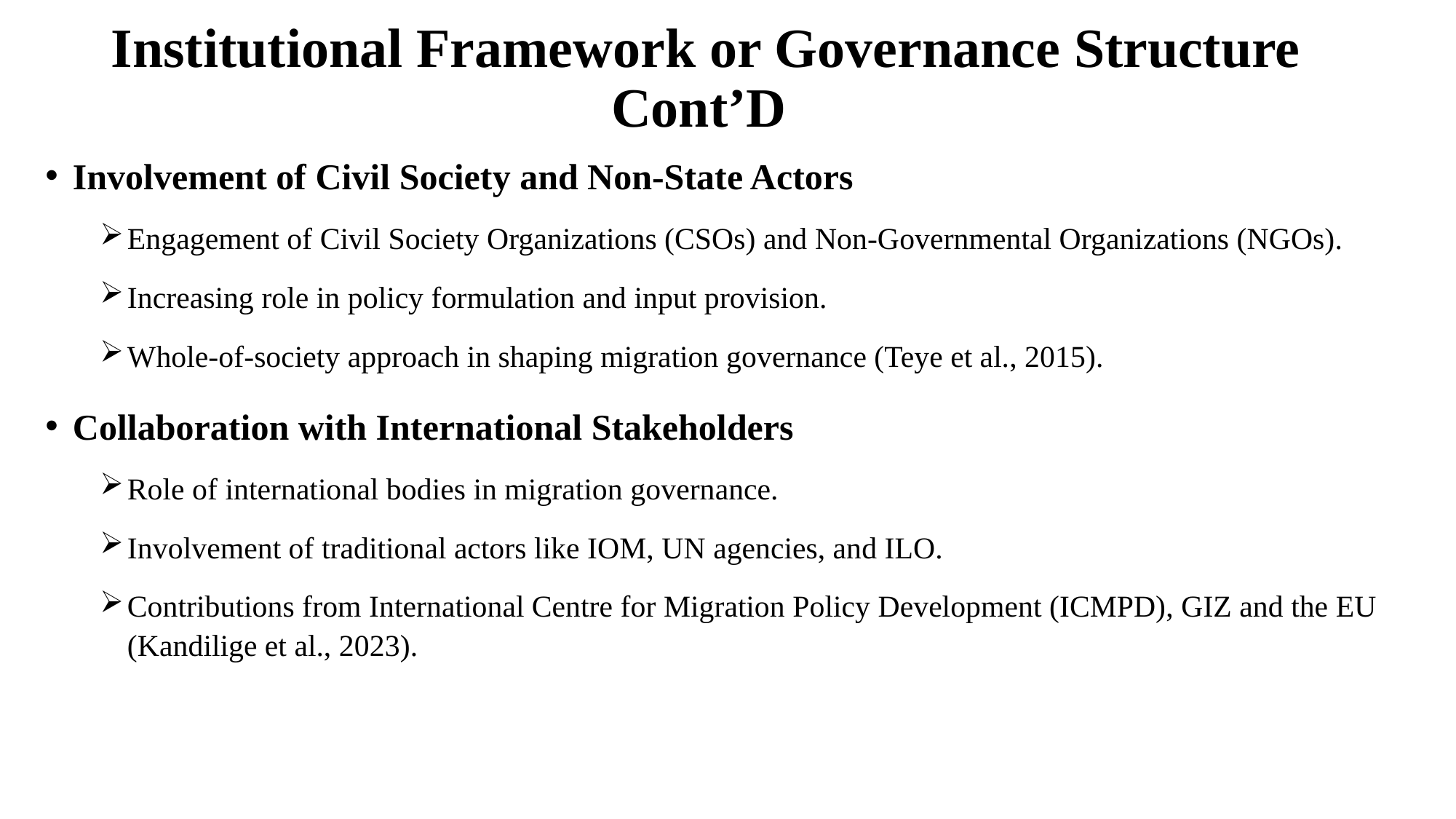

# Institutional Framework or Governance Structure Cont’D
Involvement of Civil Society and Non-State Actors
Engagement of Civil Society Organizations (CSOs) and Non-Governmental Organizations (NGOs).
Increasing role in policy formulation and input provision.
Whole-of-society approach in shaping migration governance (Teye et al., 2015).
Collaboration with International Stakeholders
Role of international bodies in migration governance.
Involvement of traditional actors like IOM, UN agencies, and ILO.
Contributions from International Centre for Migration Policy Development (ICMPD), GIZ and the EU (Kandilige et al., 2023).